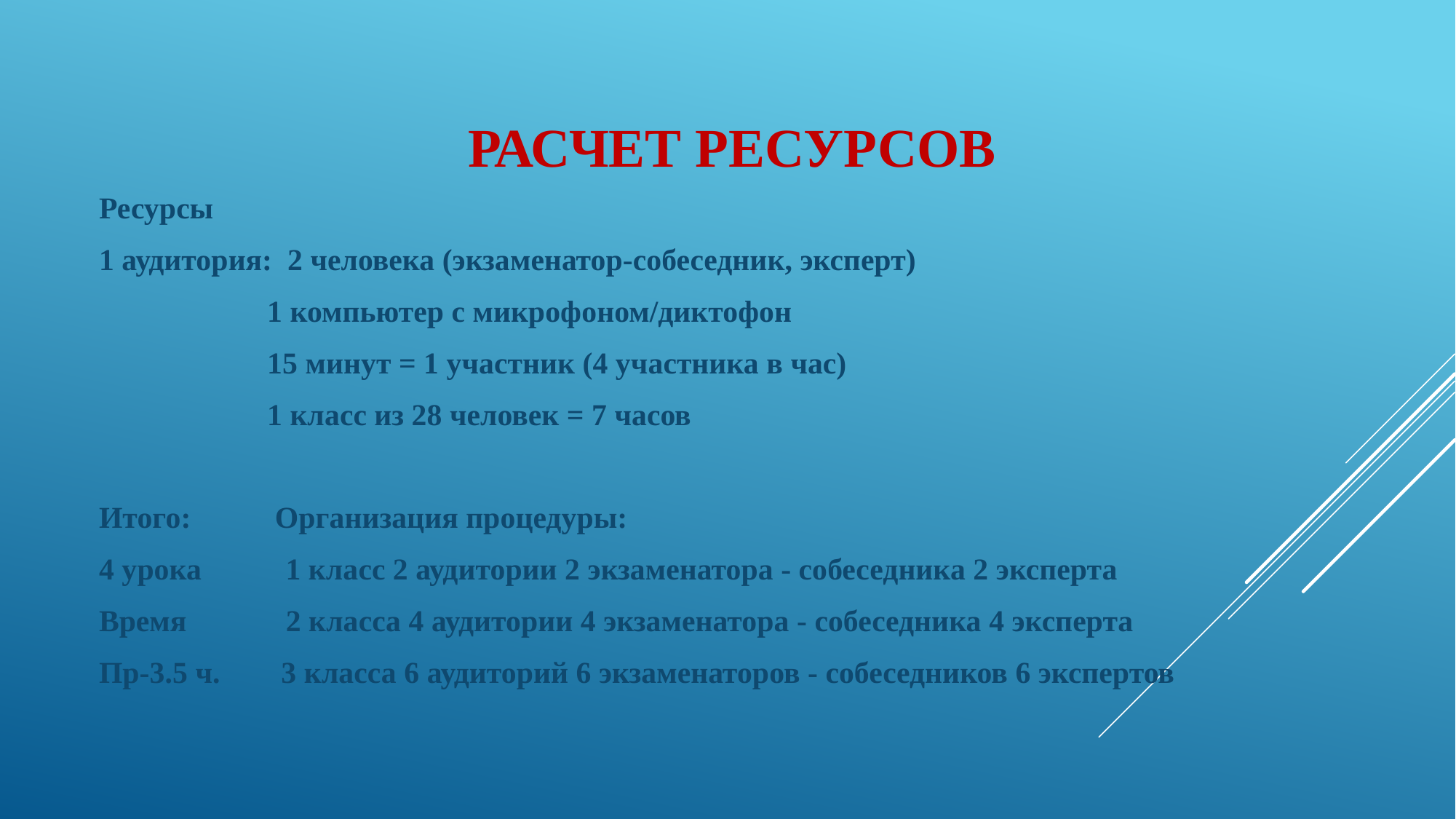

# Расчет ресурсов
Ресурсы
1 аудитория:  2 человека (экзаменатор-собеседник, эксперт)
                      1 компьютер с микрофоном/диктофон
                      15 минут = 1 участник (4 участника в час)
                      1 класс из 28 человек = 7 часов

Итого:           Организация процедуры:
4 урока           1 класс 2 аудитории 2 экзаменатора - собеседника 2 эксперта
Время             2 класса 4 аудитории 4 экзаменатора - собеседника 4 эксперта
Пр-3.5 ч.        3 класса 6 аудиторий 6 экзаменаторов - собеседников 6 экспертов